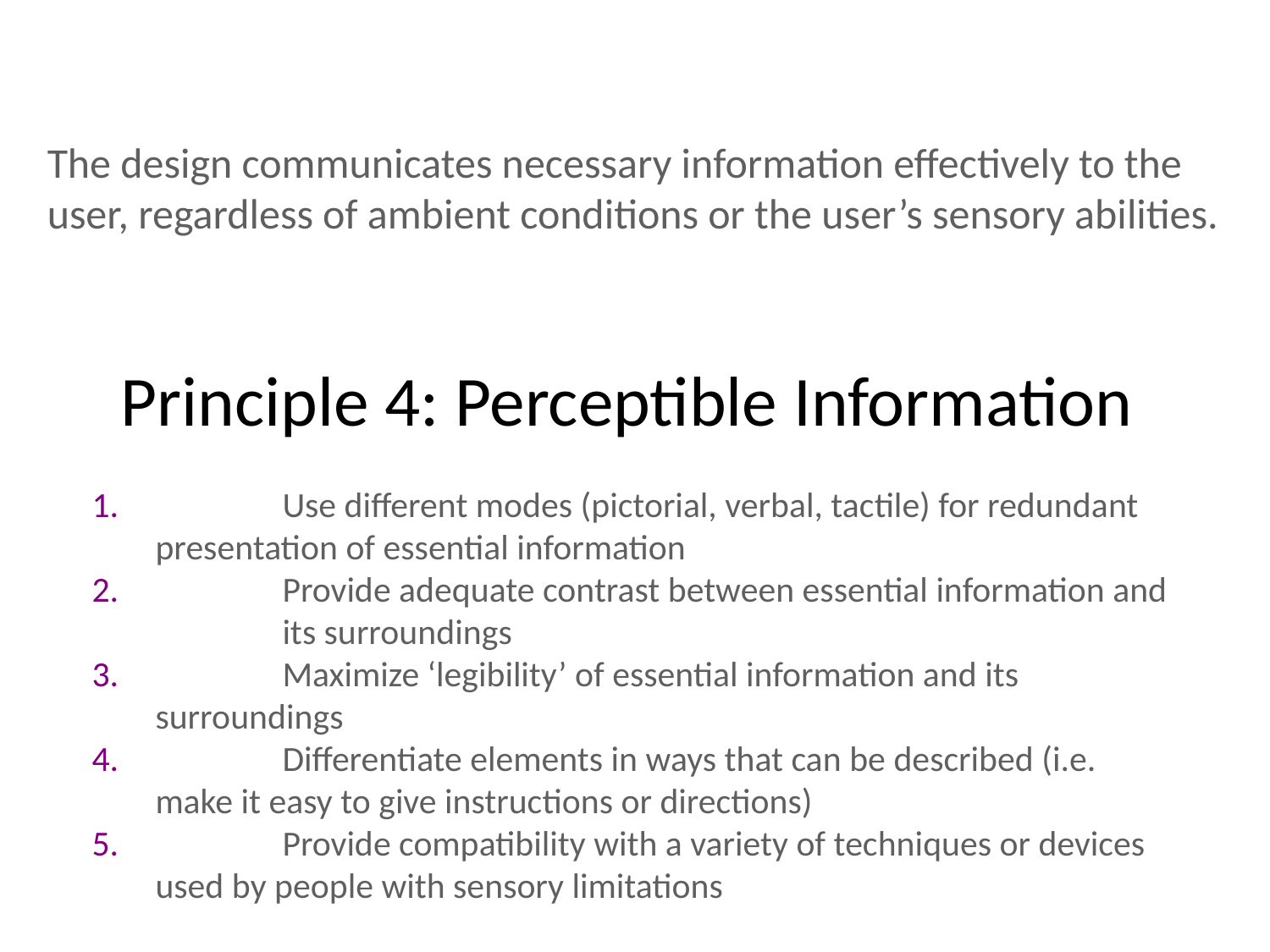

The design communicates necessary information effectively to the user, regardless of ambient conditions or the user’s sensory abilities.
# Principle 4: Perceptible Information
	Use different modes (pictorial, verbal, tactile) for redundant 	presentation of essential information
	Provide adequate contrast between essential information and 	its surroundings
	Maximize ‘legibility’ of essential information and its 	surroundings
	Differentiate elements in ways that can be described (i.e. 	make it easy to give instructions or directions)
	Provide compatibility with a variety of techniques or devices 	used by people with sensory limitations